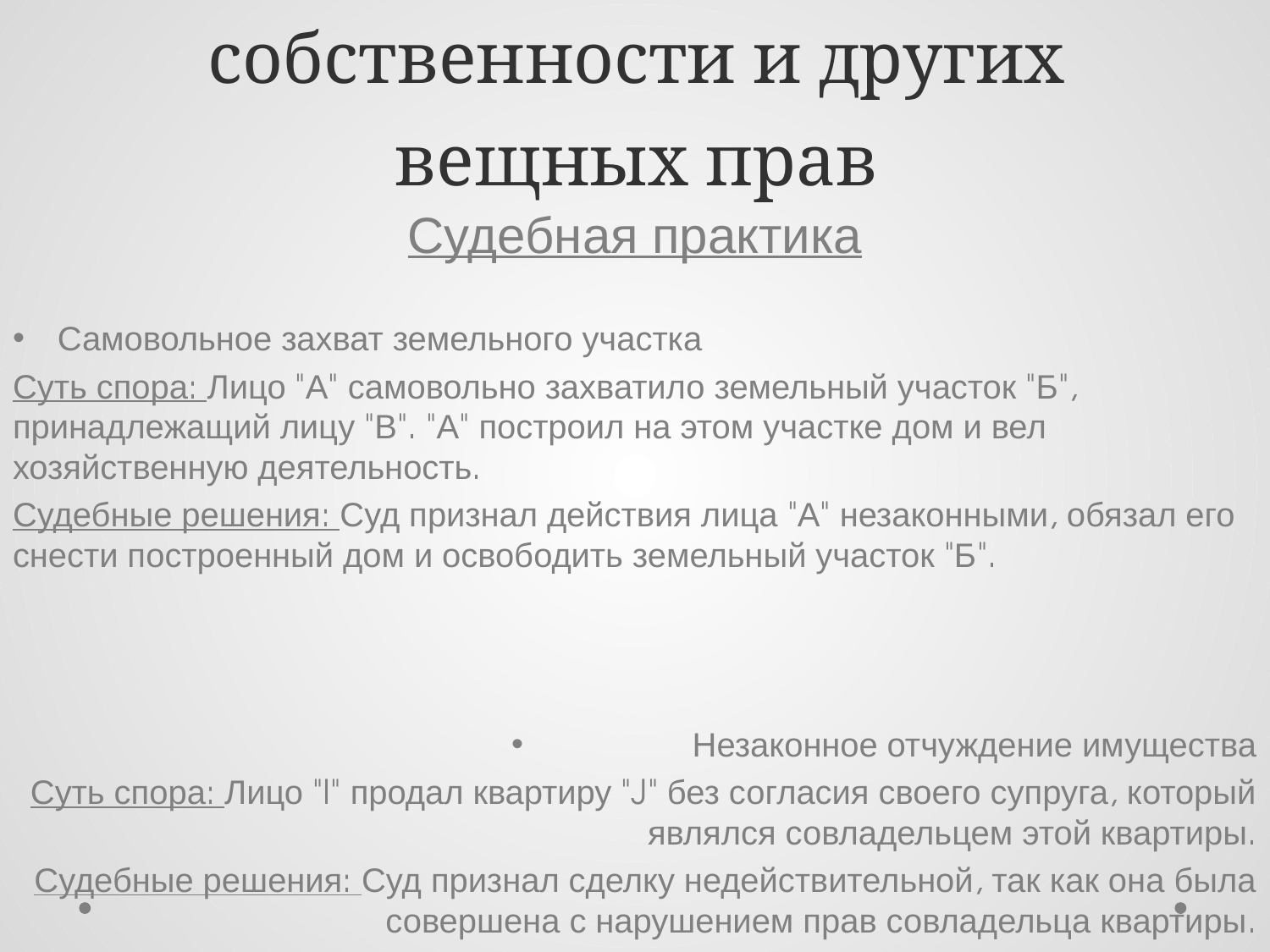

# 23.  Защита права собственности и других вещных прав
Судебная практика

Самовольное захват земельного участка
Суть спора: Лицо "А" самовольно захватило земельный участок "Б", принадлежащий лицу "В". "А" построил на этом участке дом и вел хозяйственную деятельность.
Судебные решения: Суд признал действия лица "А" незаконными, обязал его снести построенный дом и освободить земельный участок "Б".

Незаконное отчуждение имущества
Суть спора: Лицо "I" продал квартиру "J" без согласия своего супруга, который являлся совладельцем этой квартиры.
Судебные решения: Суд признал сделку недействительной, так как она была совершена с нарушением прав совладельца квартиры.